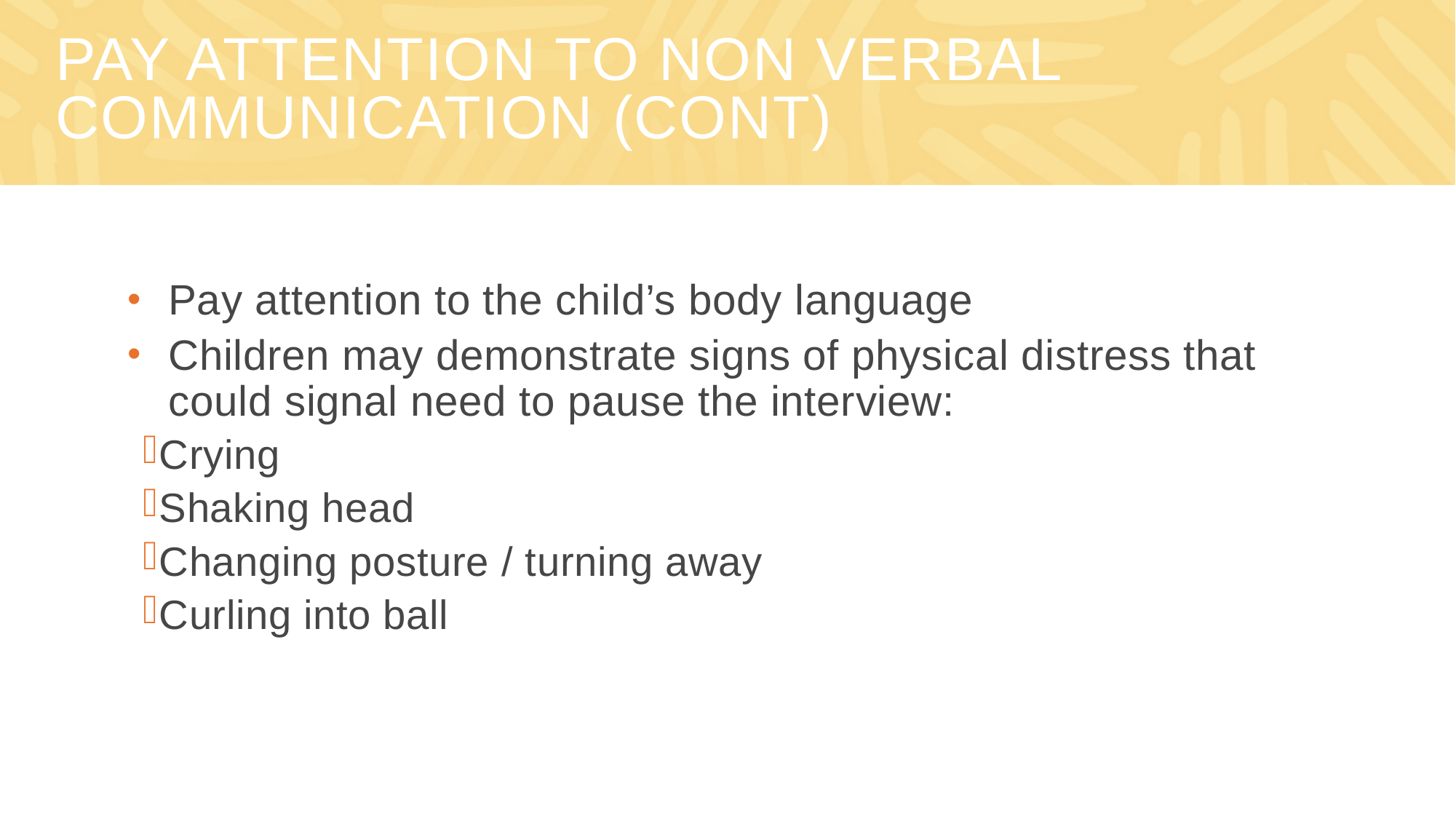

# Pay attention to non verbal communication (cont)
Pay attention to the child’s body language
Children may demonstrate signs of physical distress that could signal need to pause the interview:
Crying
Shaking head
Changing posture / turning away
Curling into ball